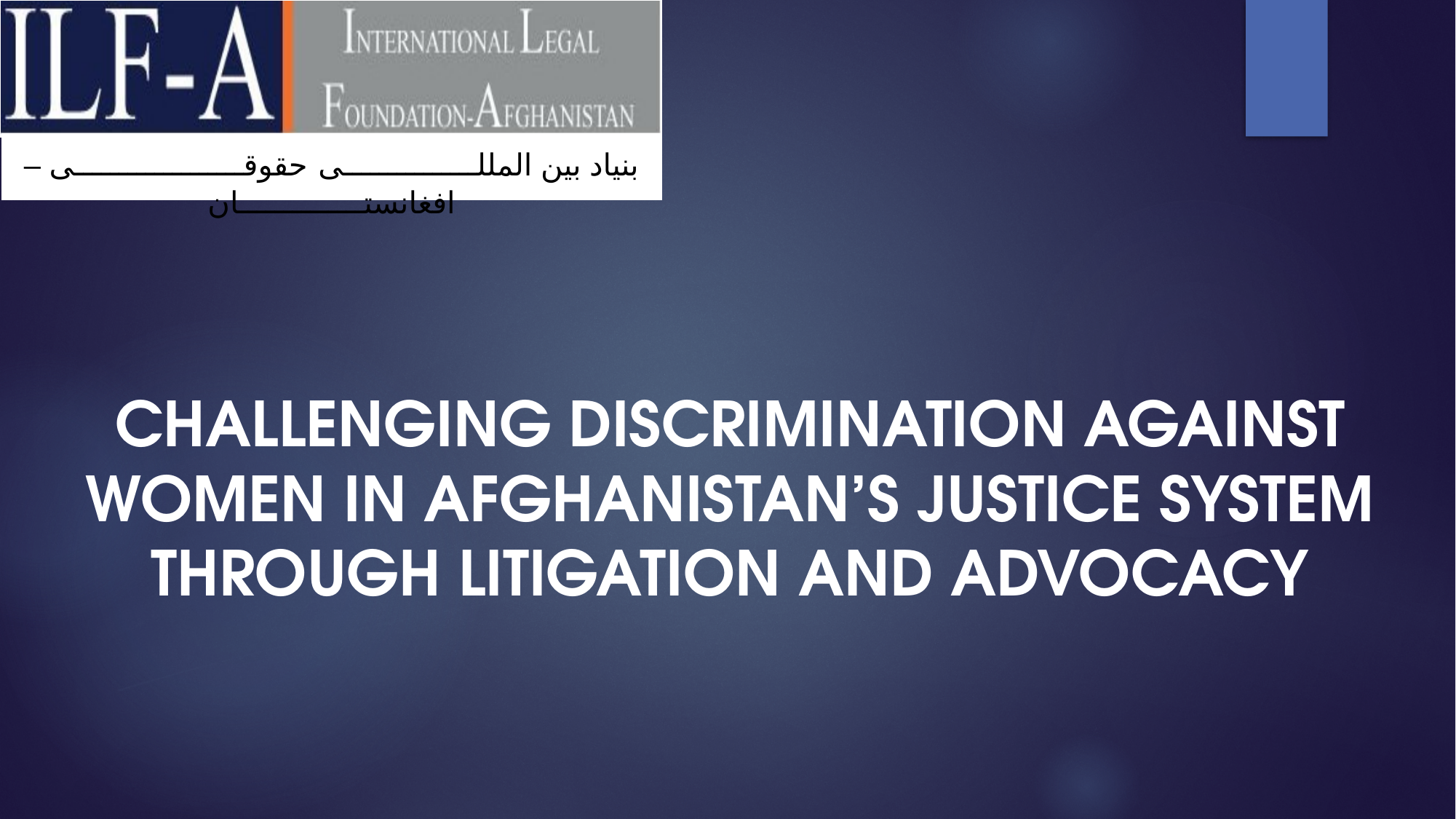

بنیاد بین المللـــــــــــــــی حقوقـــــــــــــــــــی – افغانستــــــــــــــان
CHALLENGING DISCRIMINATION AGAINST WOMEN IN AFGHANISTAN’S JUSTICE SYSTEM THROUGH LITIGATION AND ADVOCACY